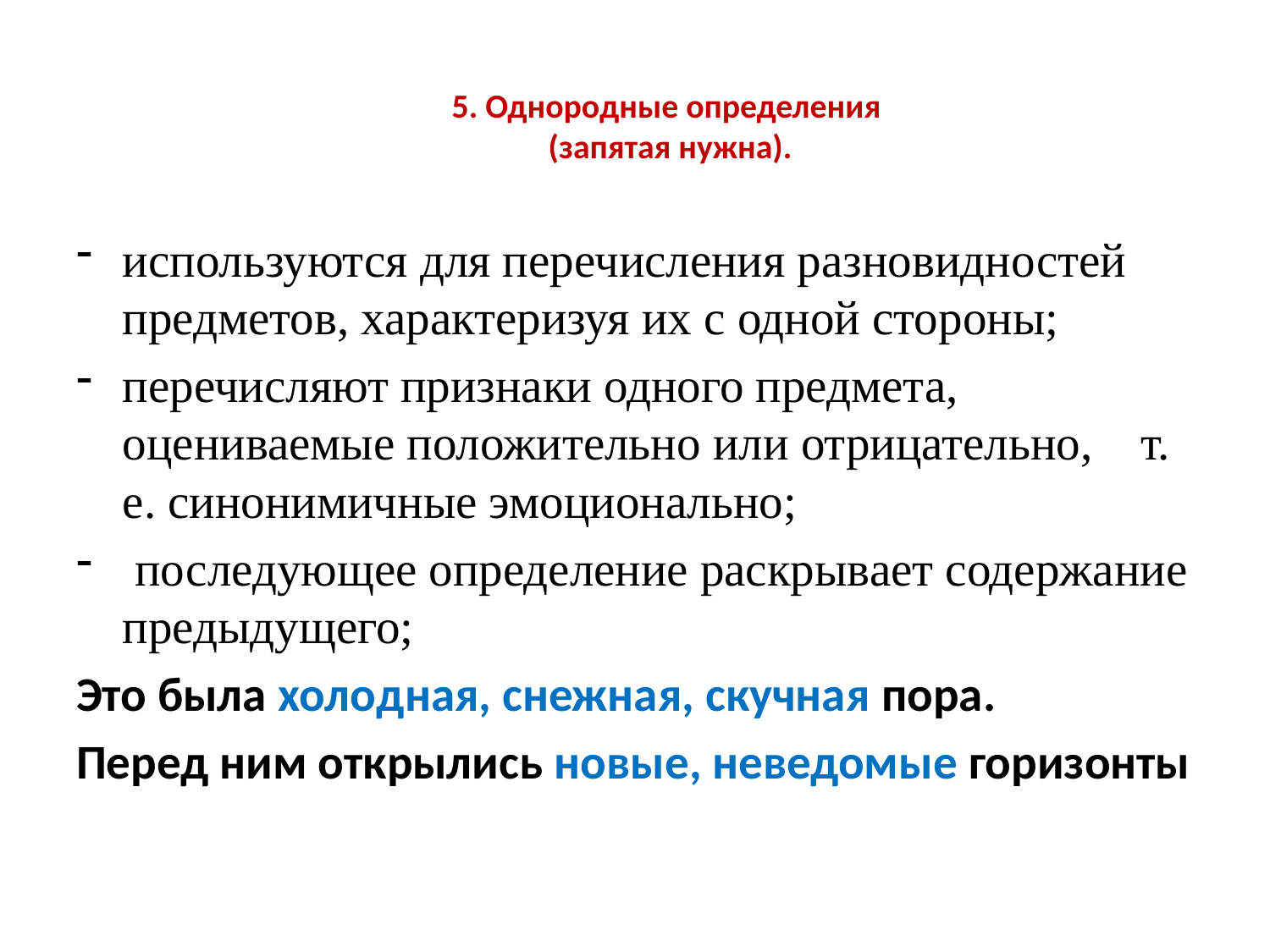

# 5. Однородные определения (запятая нужна).
используются для перечисления разновидностей предметов, характеризуя их с одной стороны;
перечисляют признаки одного предмета, оцениваемые положительно или отрицательно,    т. е. синонимичные эмоционально;
 последующее определение раскрывает содержание предыдущего;
Это была холодная, снежная, скучная пора.
Перед ним открылись новые, неведомые горизонты